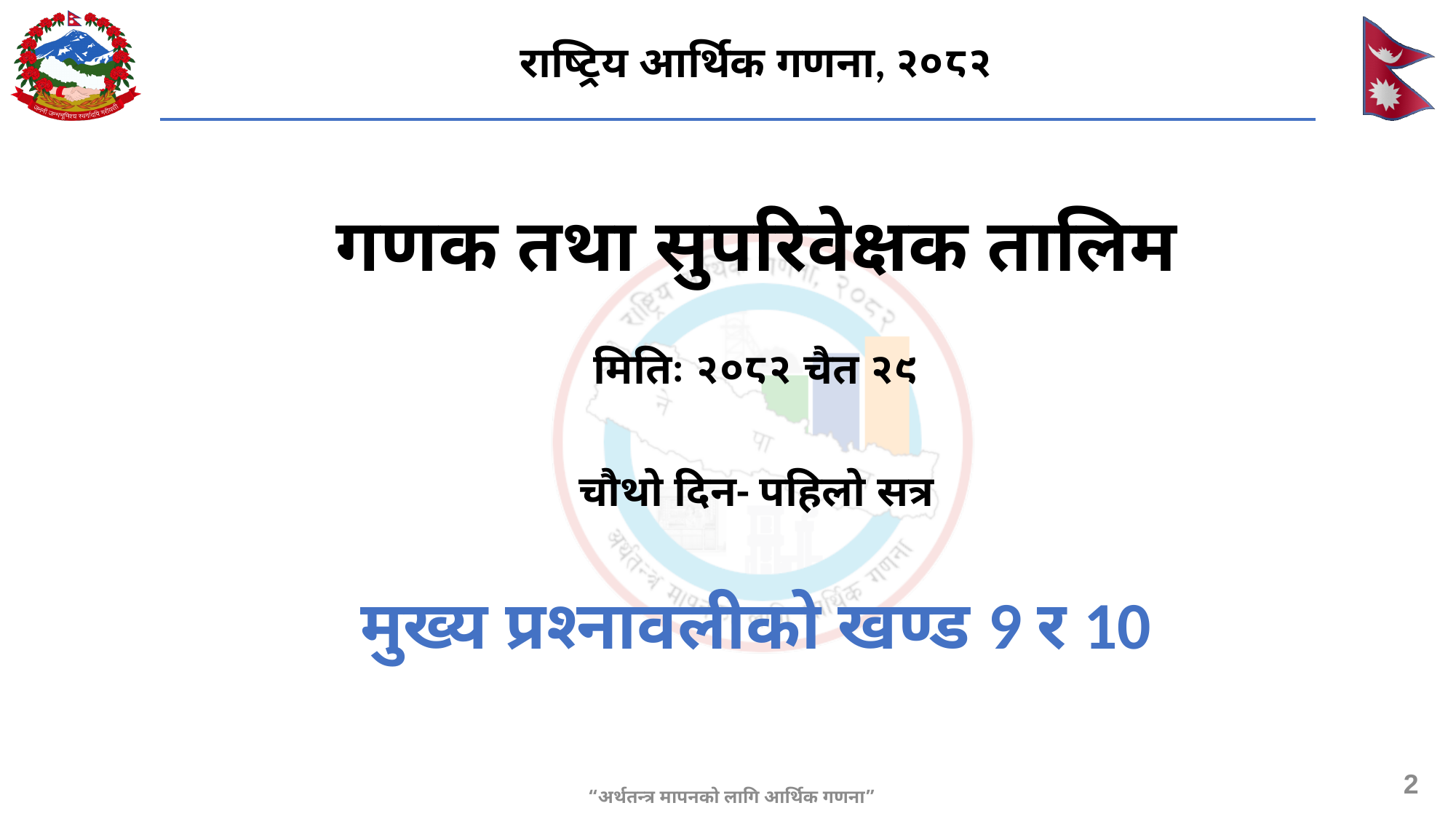

राष्ट्रिय आर्थिक गणना, २०८२

गणक तथा सुपरिवेक्षक तालिम
मितिः २०८२ चैत २९

चौथो दिन- पहिलो सत्र

मुख्य प्रश्नावलीको खण्ड 9 र 10

2
“अर्थतन्त्र मापनको लागि आर्थिक गणना”